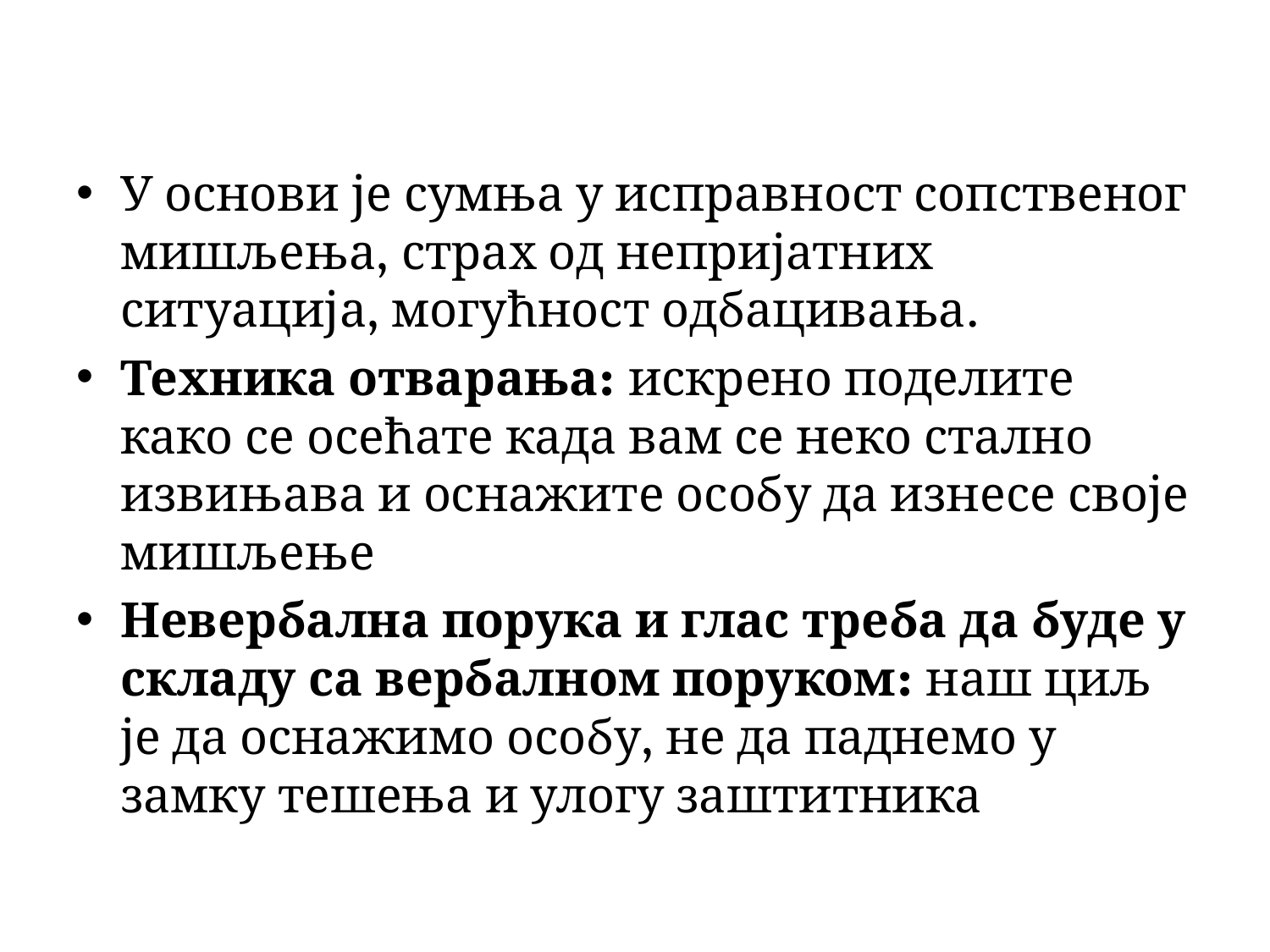

У основи је сумња у исправност сопственог мишљења, страх од непријатних ситуација, могућност одбацивања.
Техника отварања: искрено поделите како се осећате када вам се неко стално извињава и оснажите особу да изнесе своје мишљење
Невербална порука и глас треба да буде у складу са вербалном поруком: наш циљ је да оснажимо особу, не да паднемо у замку тешења и улогу заштитника